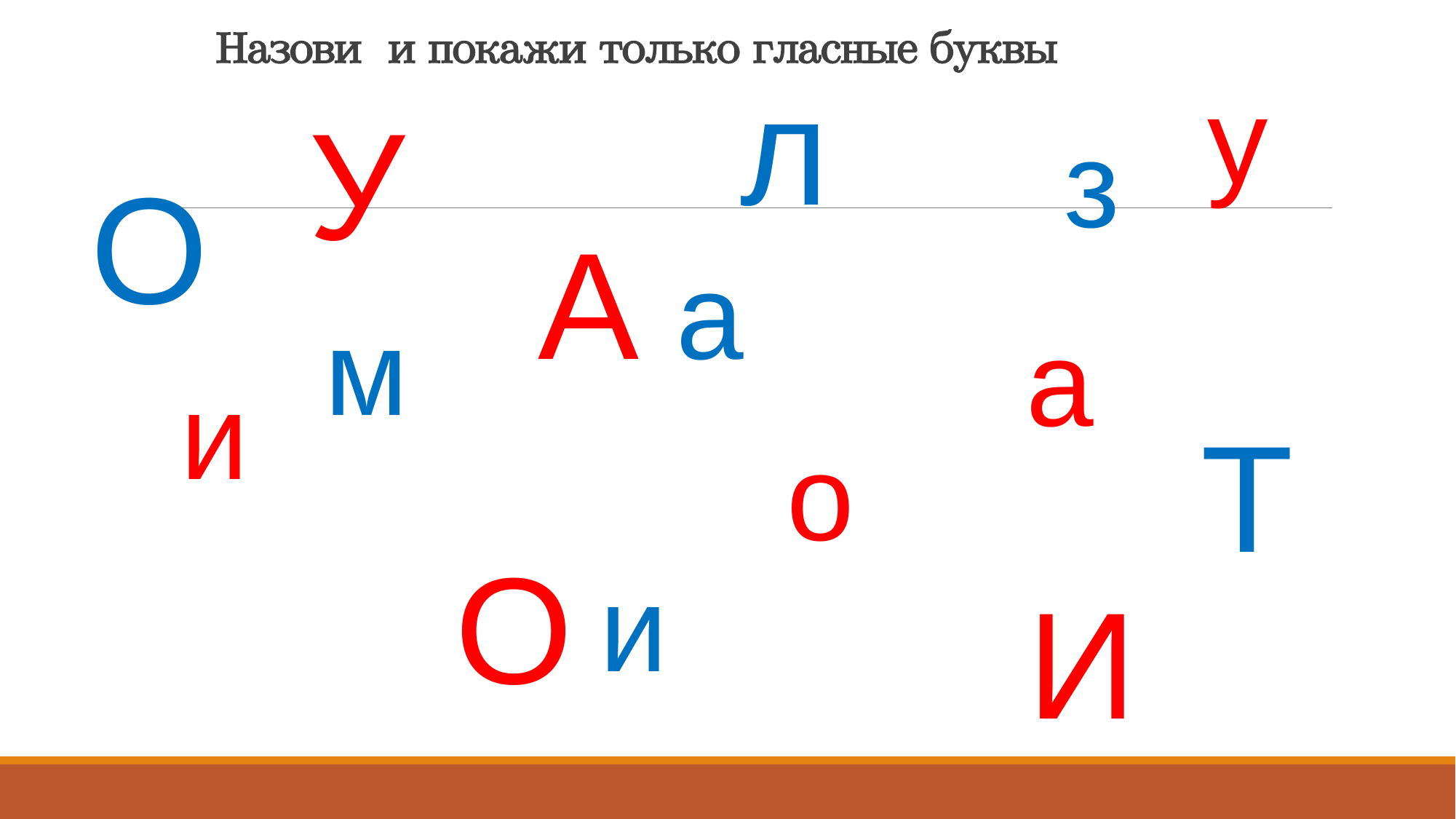

Назови  и покажи только гласные буквы
л
у
У
з
О
А
а
м
а
и
Т
о
О
и
И